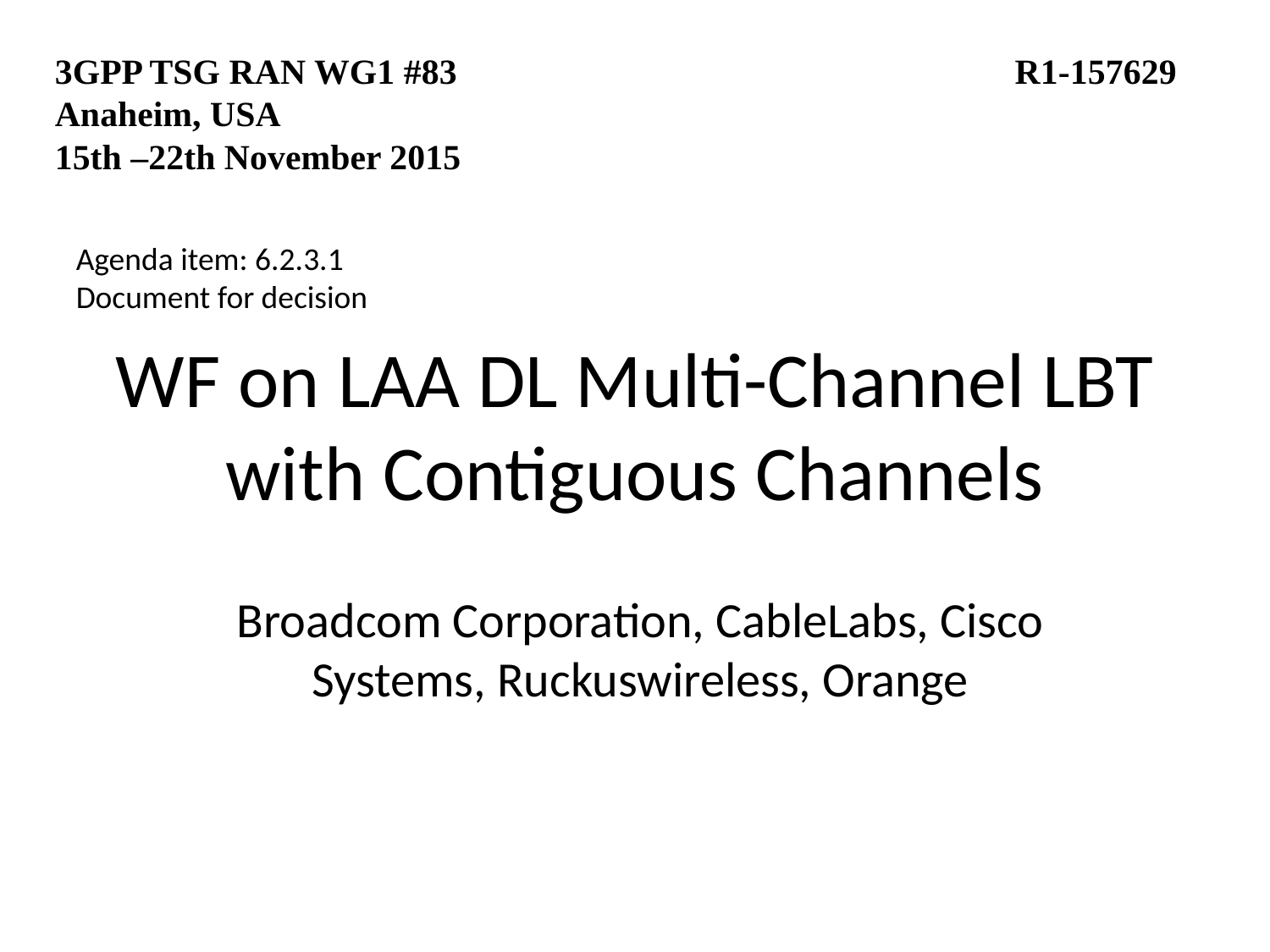

3GPP TSG RAN WG1 #83				        R1-157629
Anaheim, USA
15th –22th November 2015
Agenda item: 6.2.3.1
Document for decision
# WF on LAA DL Multi-Channel LBT with Contiguous Channels
Broadcom Corporation, CableLabs, Cisco Systems, Ruckuswireless, Orange